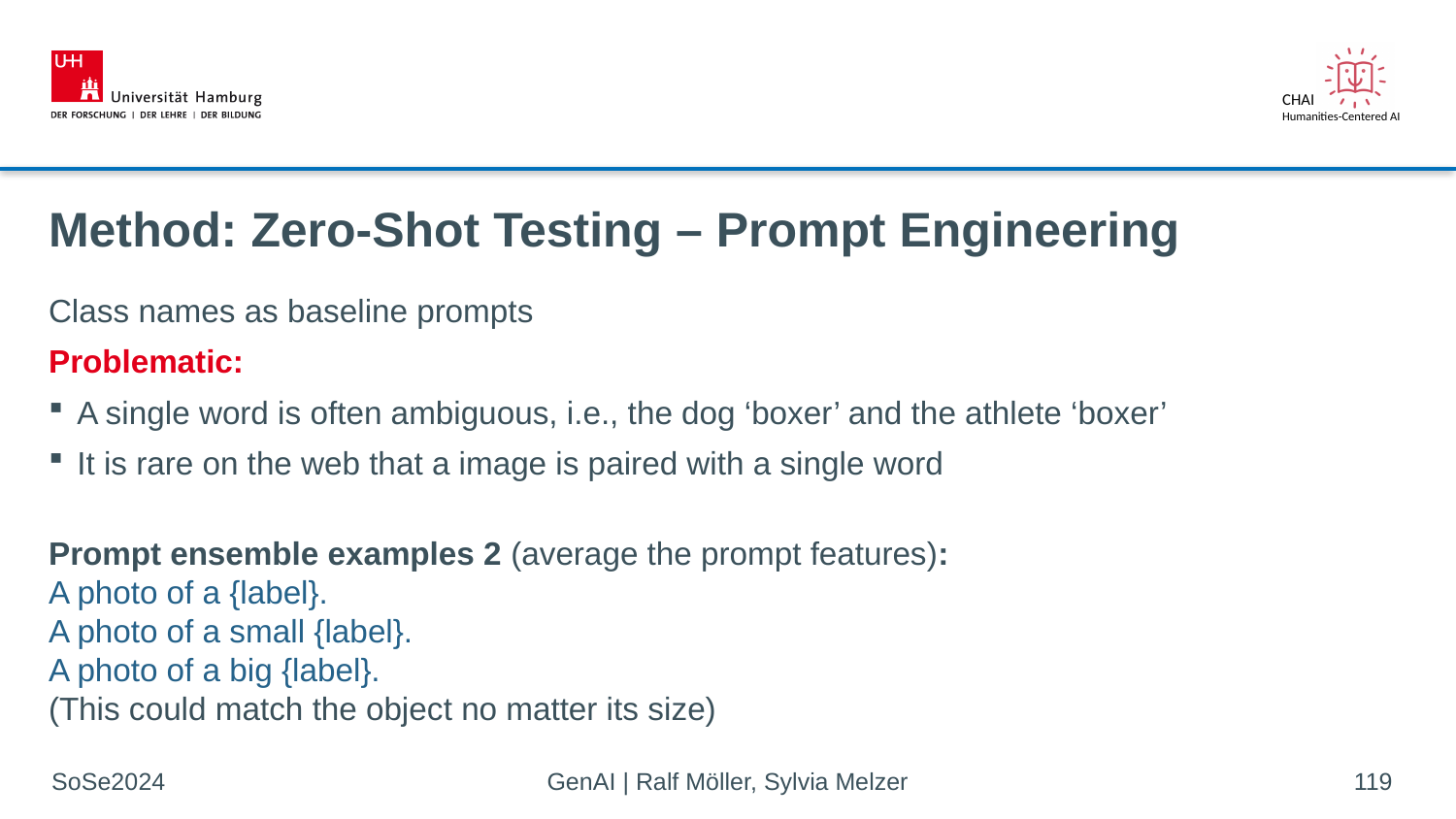

# Method: Zero-Shot Testing – Prompt Engineering
Class names as baseline prompts
Problematic:
A single word is often ambiguous, i.e., the dog ‘boxer’ and the athlete ‘boxer’
It is rare on the web that a image is paired with a single word

Prompt ensemble examples 2 (average the prompt features):
A photo of a {label}.
A photo of a small {label}.
A photo of a big {label}.
(This could match the object no matter its size)

SoSe2024
GenAI | Ralf Möller, Sylvia Melzer
119